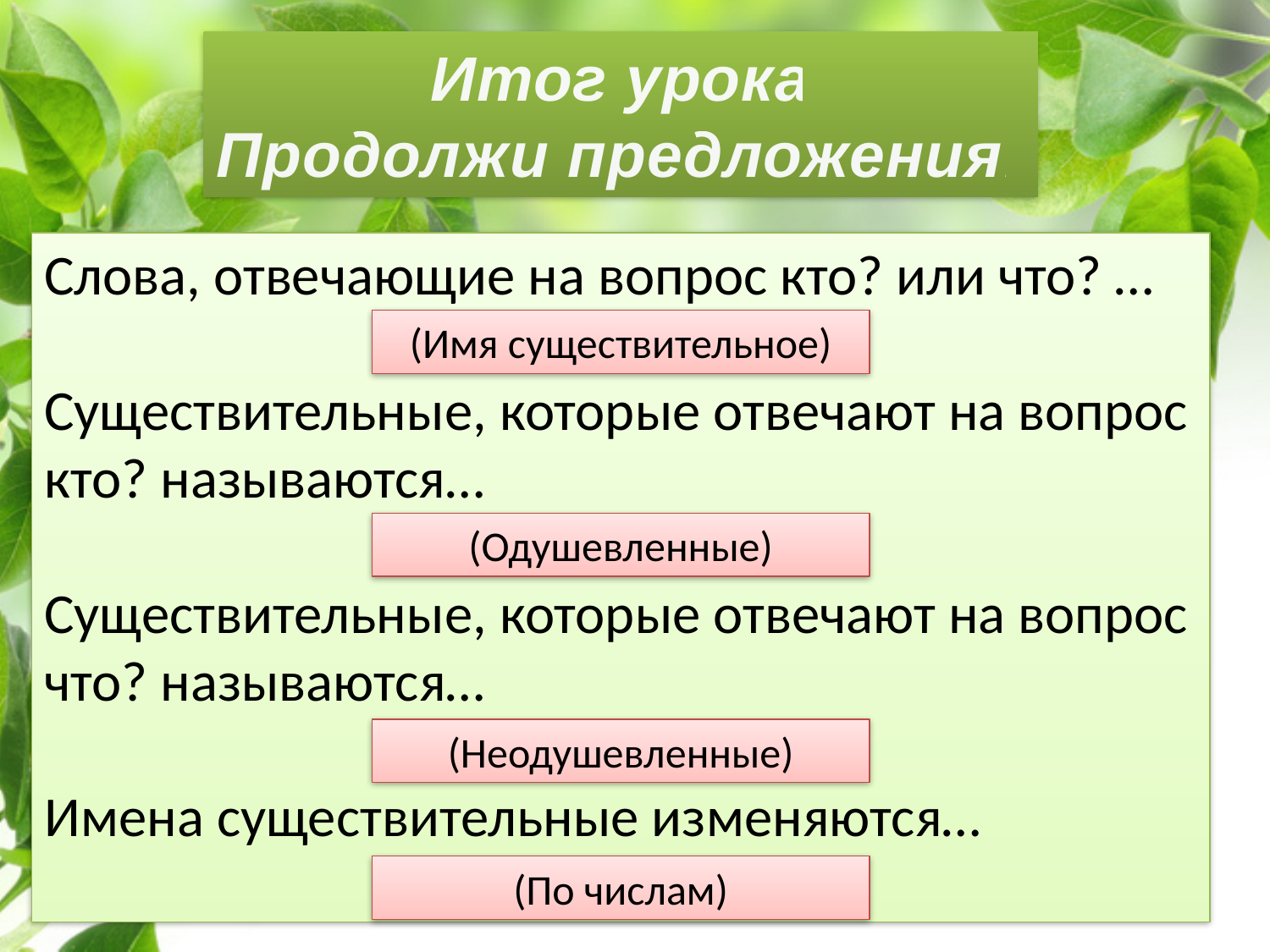

Итог урока
Продолжи предложения:
Слова, отвечающие на вопрос кто? или что? …

Существительные, которые отвечают на вопрос кто? называются…

Существительные, которые отвечают на вопрос что? называются…

Имена существительные изменяются…

(Имя существительное)
(Одушевленные)
(Неодушевленные)
(По числам)